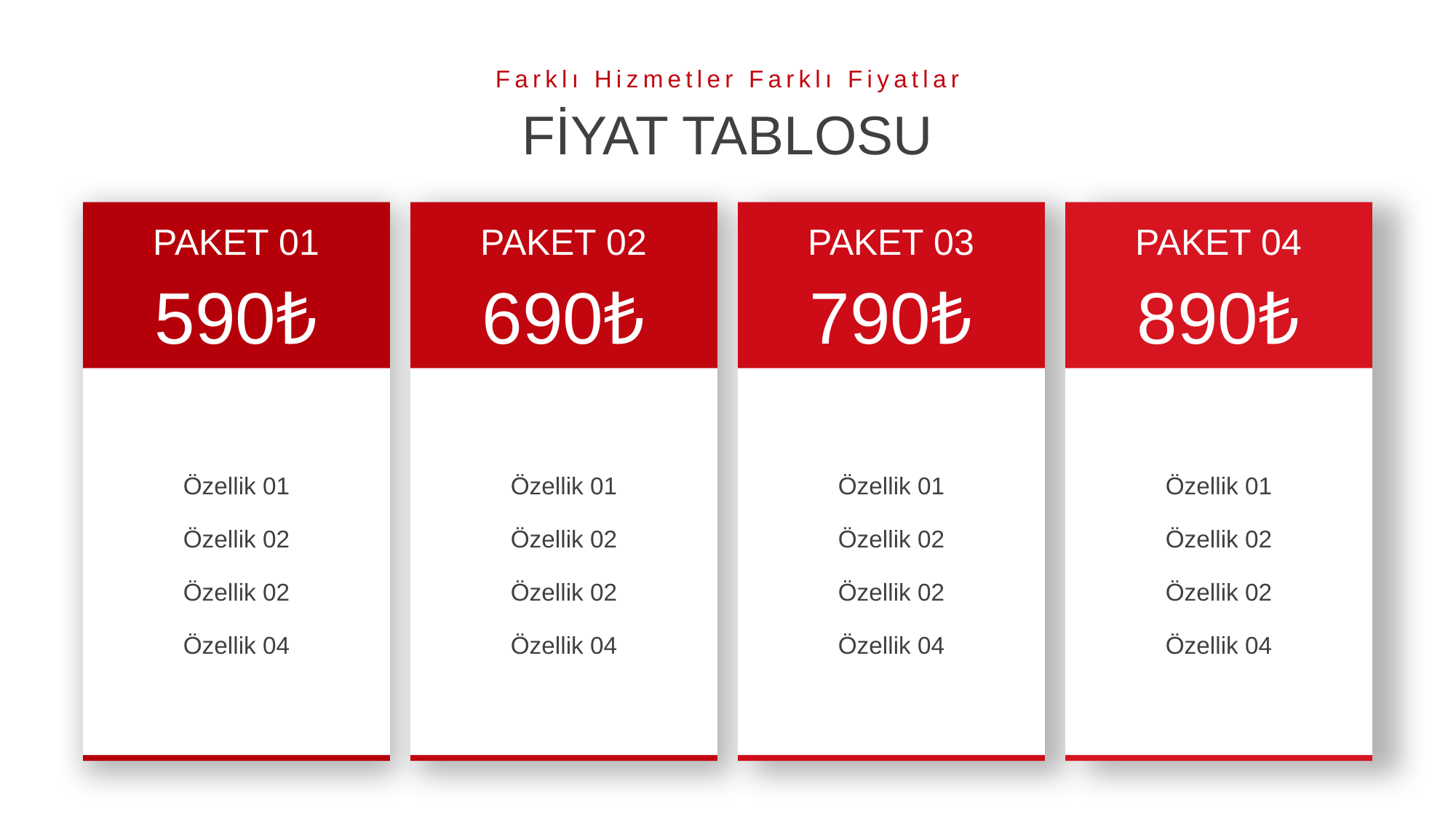

Farklı Hizmetler Farklı Fiyatlar
# FİYAT TABLOSU
PAKET 01
PAKET 02
PAKET 03
PAKET 04
590₺
690₺
790₺
890₺
Özellik 01
Özellik 02
Özellik 02
Özellik 04
Özellik 01
Özellik 02
Özellik 02
Özellik 04
Özellik 01
Özellik 02
Özellik 02
Özellik 04
Özellik 01
Özellik 02
Özellik 02
Özellik 04